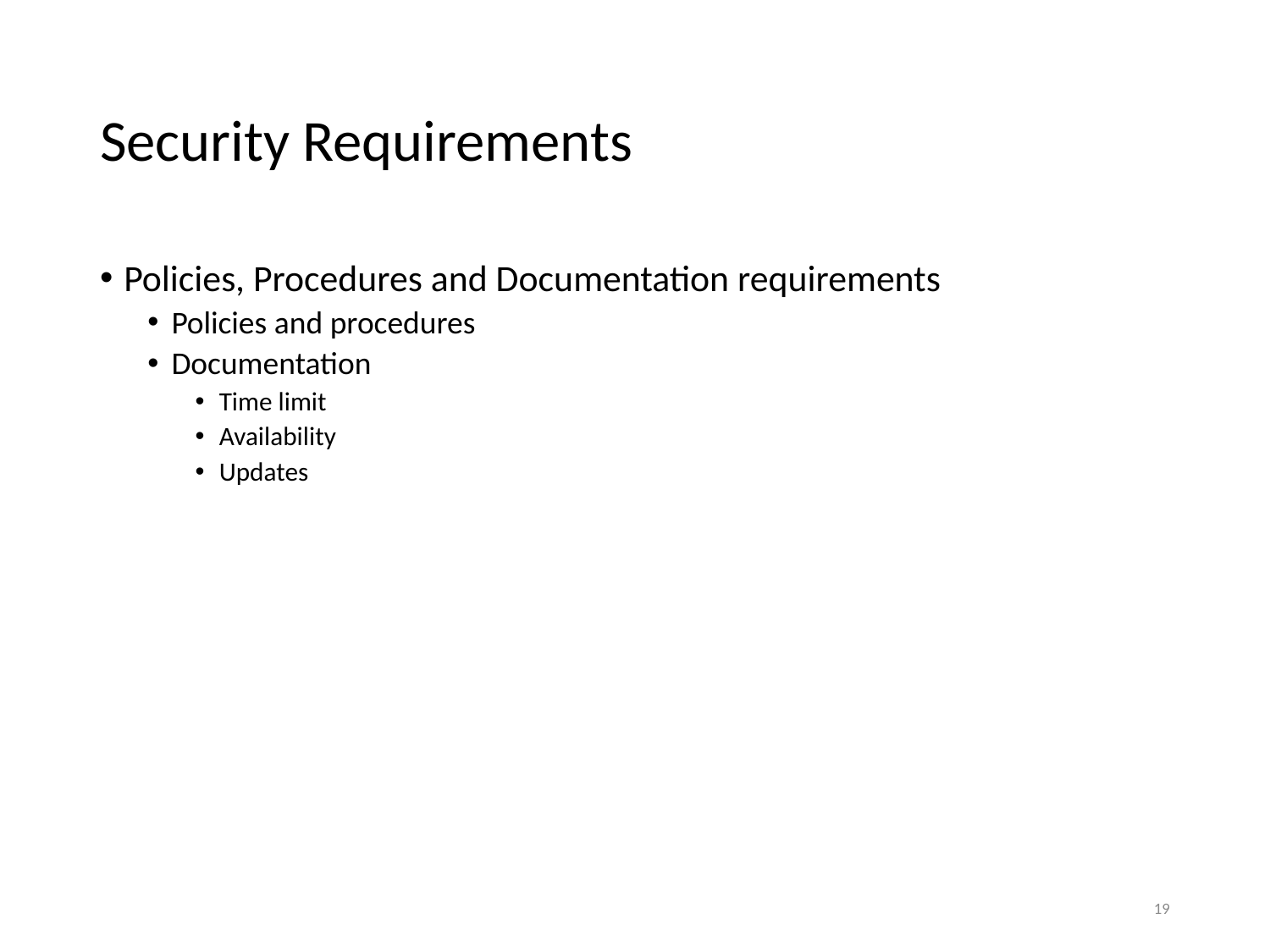

# Security Requirements
Policies, Procedures and Documentation requirements
Policies and procedures
Documentation
Time limit
Availability
Updates

19